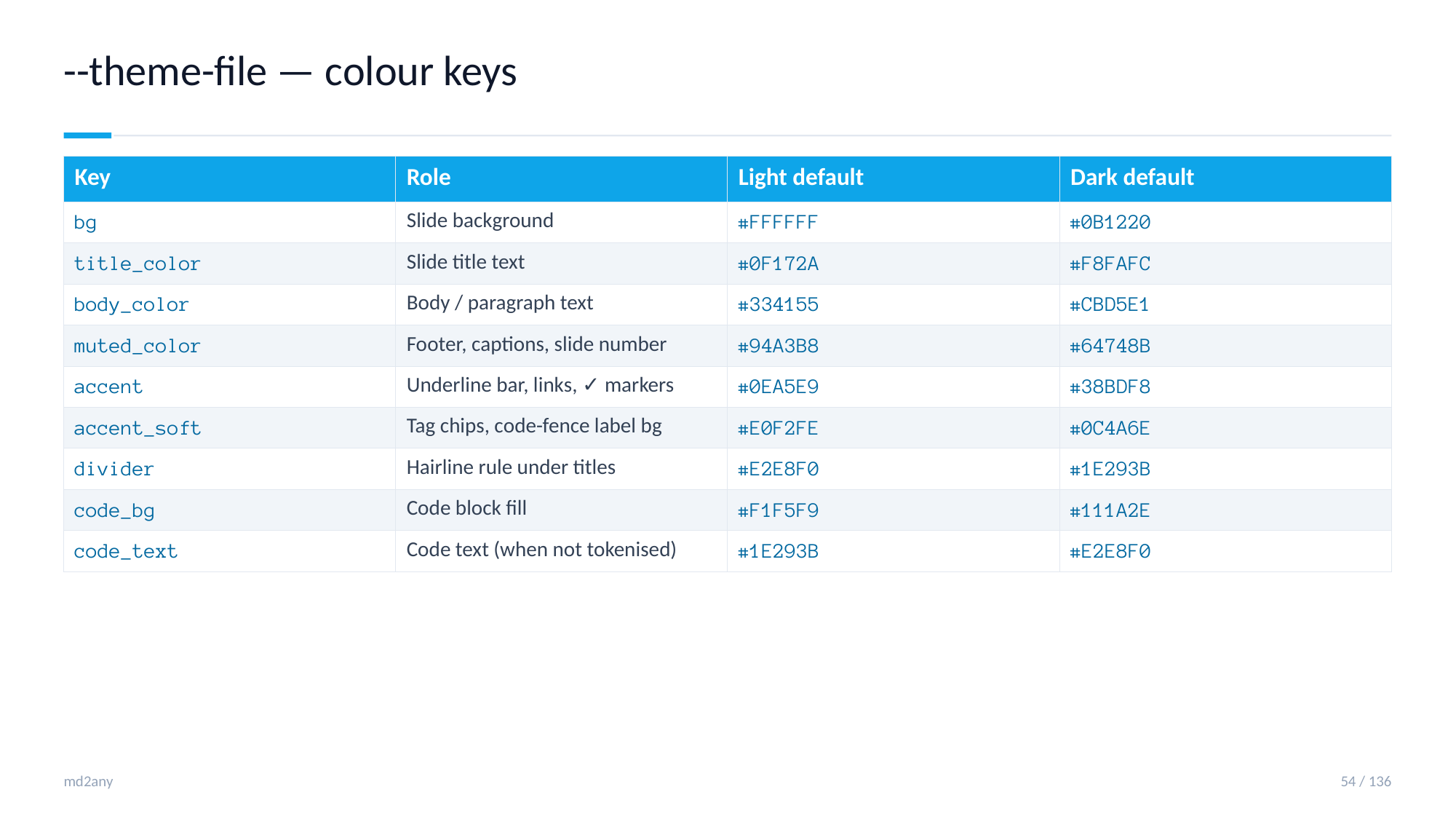

--theme-file — colour keys

| Key | Role | Light default | Dark default |
| --- | --- | --- | --- |
| bg | Slide background | #FFFFFF | #0B1220 |
| title\_color | Slide title text | #0F172A | #F8FAFC |
| body\_color | Body / paragraph text | #334155 | #CBD5E1 |
| muted\_color | Footer, captions, slide number | #94A3B8 | #64748B |
| accent | Underline bar, links, ✓ markers | #0EA5E9 | #38BDF8 |
| accent\_soft | Tag chips, code-fence label bg | #E0F2FE | #0C4A6E |
| divider | Hairline rule under titles | #E2E8F0 | #1E293B |
| code\_bg | Code block fill | #F1F5F9 | #111A2E |
| code\_text | Code text (when not tokenised) | #1E293B | #E2E8F0 |
md2any
54 / 136